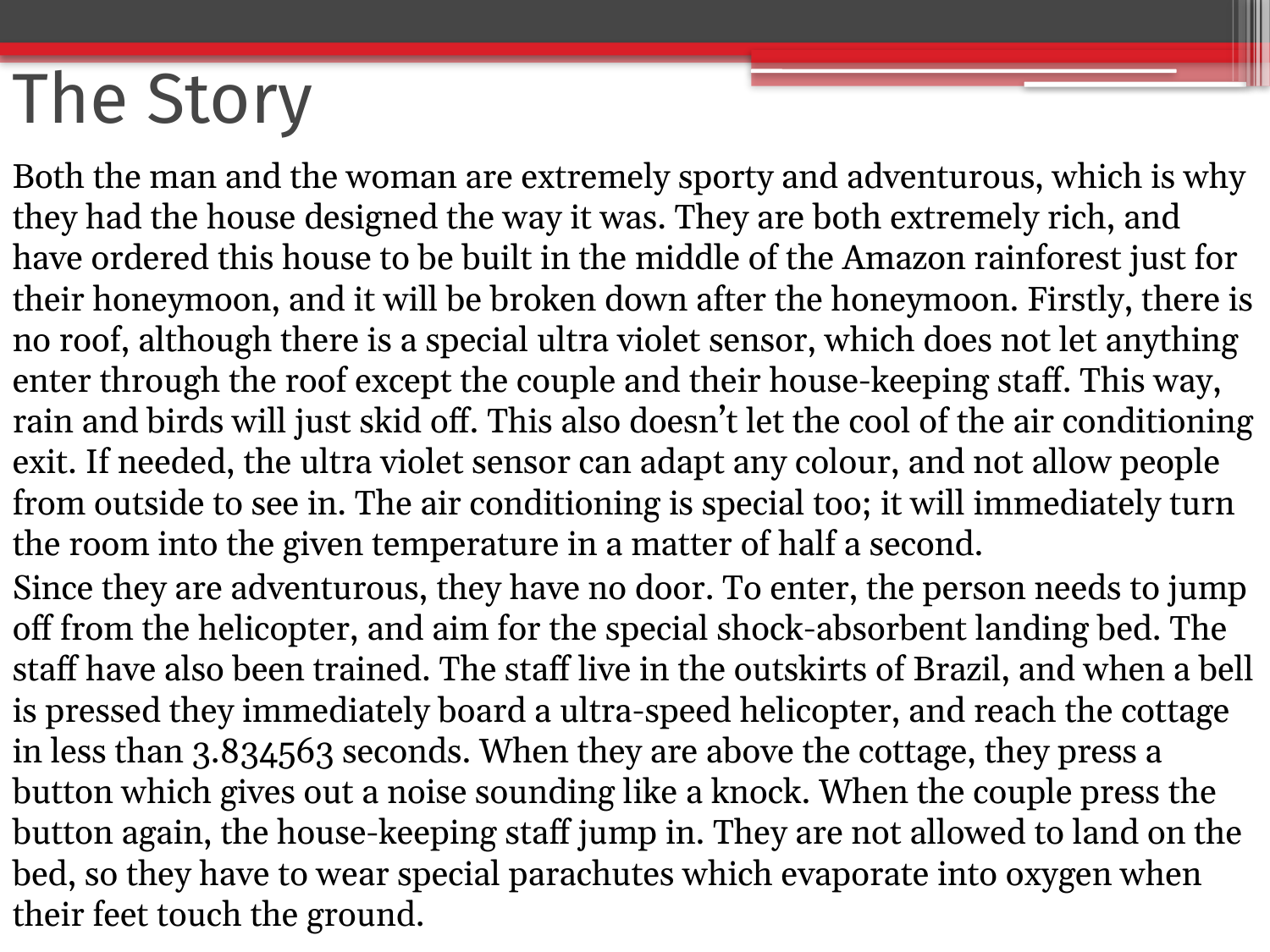

# The Story
Both the man and the woman are extremely sporty and adventurous, which is why they had the house designed the way it was. They are both extremely rich, and have ordered this house to be built in the middle of the Amazon rainforest just for their honeymoon, and it will be broken down after the honeymoon. Firstly, there is no roof, although there is a special ultra violet sensor, which does not let anything enter through the roof except the couple and their house-keeping staff. This way, rain and birds will just skid off. This also doesn’t let the cool of the air conditioning exit. If needed, the ultra violet sensor can adapt any colour, and not allow people from outside to see in. The air conditioning is special too; it will immediately turn the room into the given temperature in a matter of half a second.
Since they are adventurous, they have no door. To enter, the person needs to jump off from the helicopter, and aim for the special shock-absorbent landing bed. The staff have also been trained. The staff live in the outskirts of Brazil, and when a bell is pressed they immediately board a ultra-speed helicopter, and reach the cottage in less than 3.834563 seconds. When they are above the cottage, they press a button which gives out a noise sounding like a knock. When the couple press the button again, the house-keeping staff jump in. They are not allowed to land on the bed, so they have to wear special parachutes which evaporate into oxygen when their feet touch the ground.